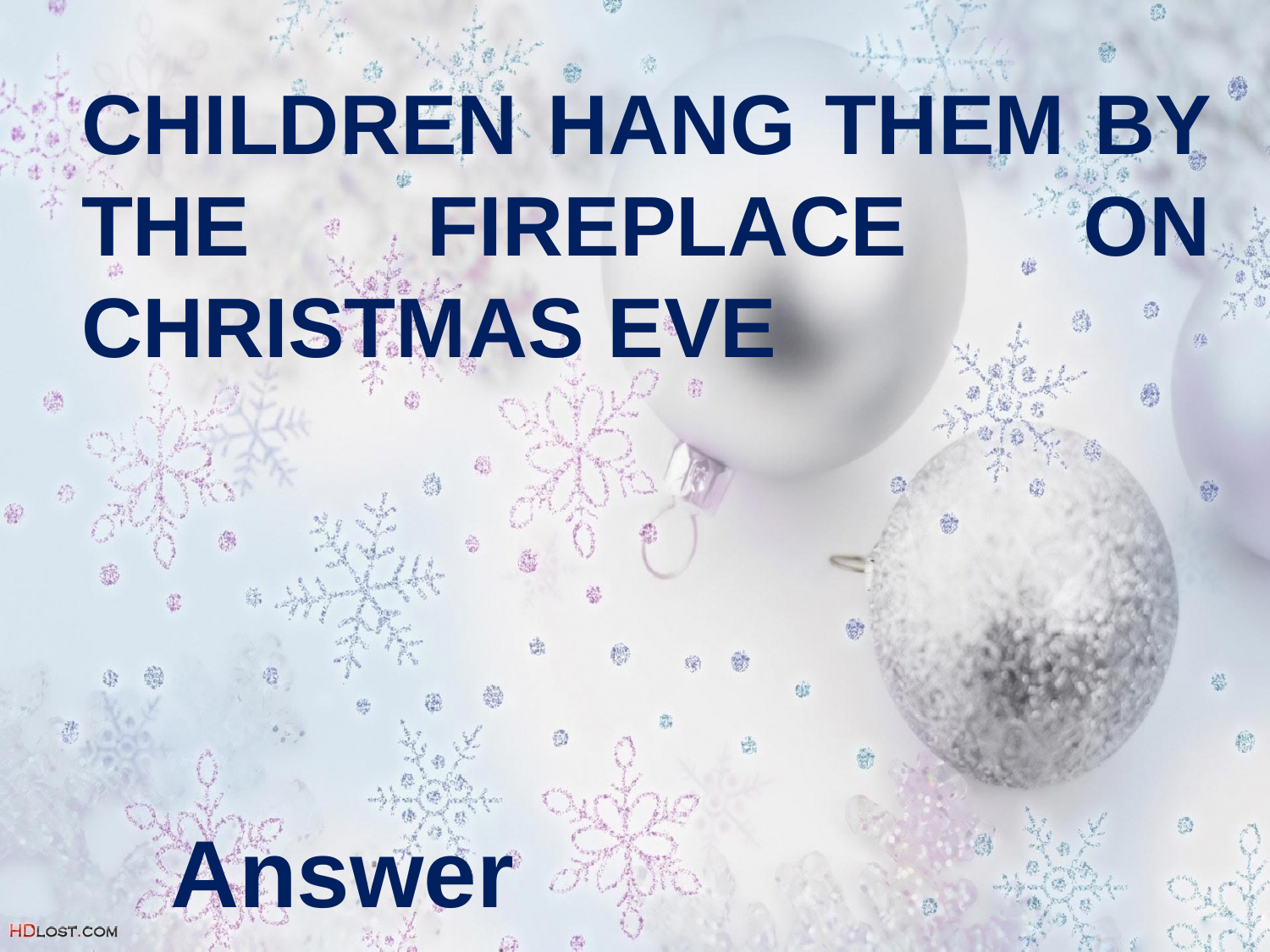

# Children hang them by the fireplace on christmas eve
Answer